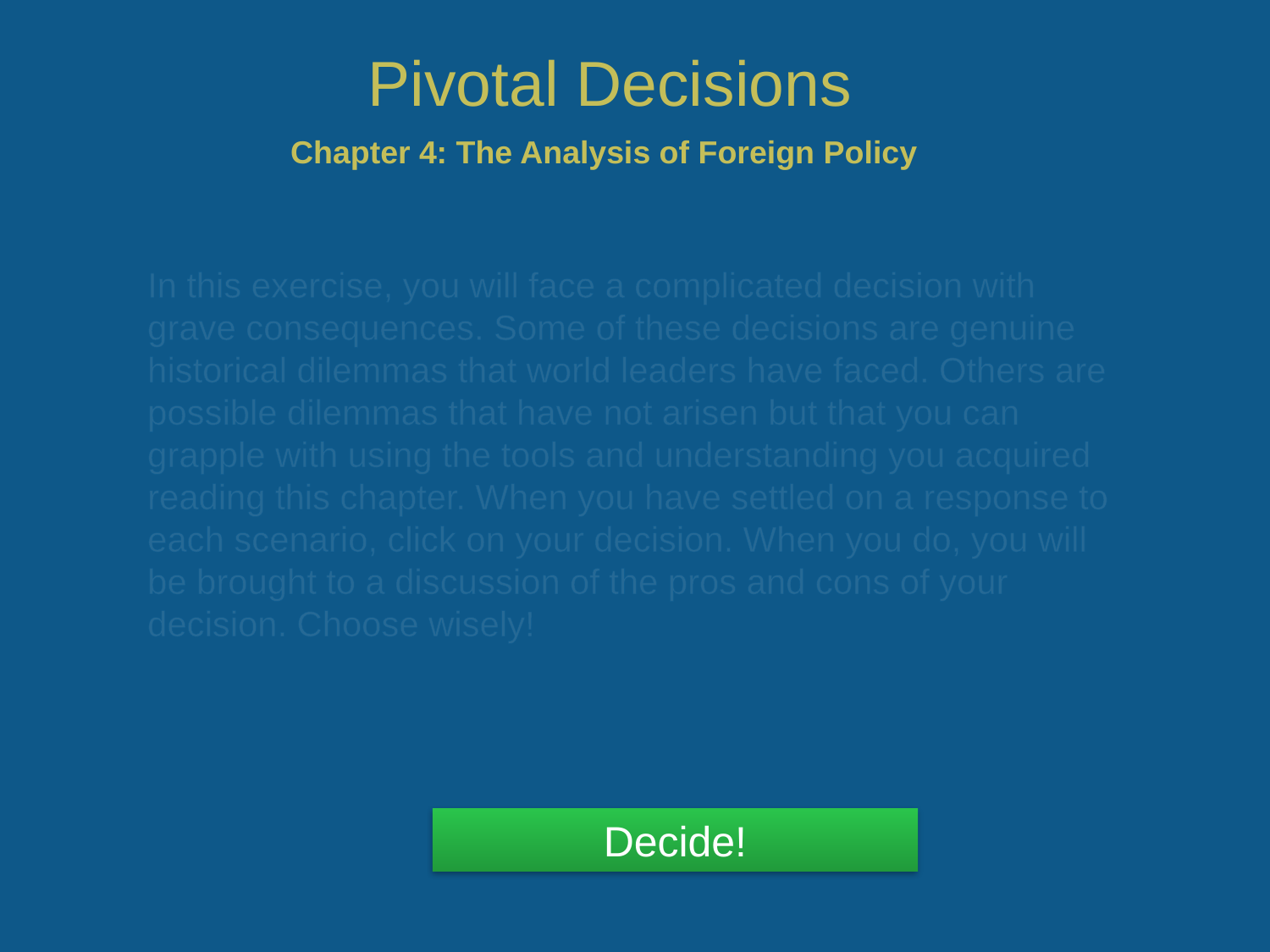

Chapter 4: The Analysis of Foreign Policy